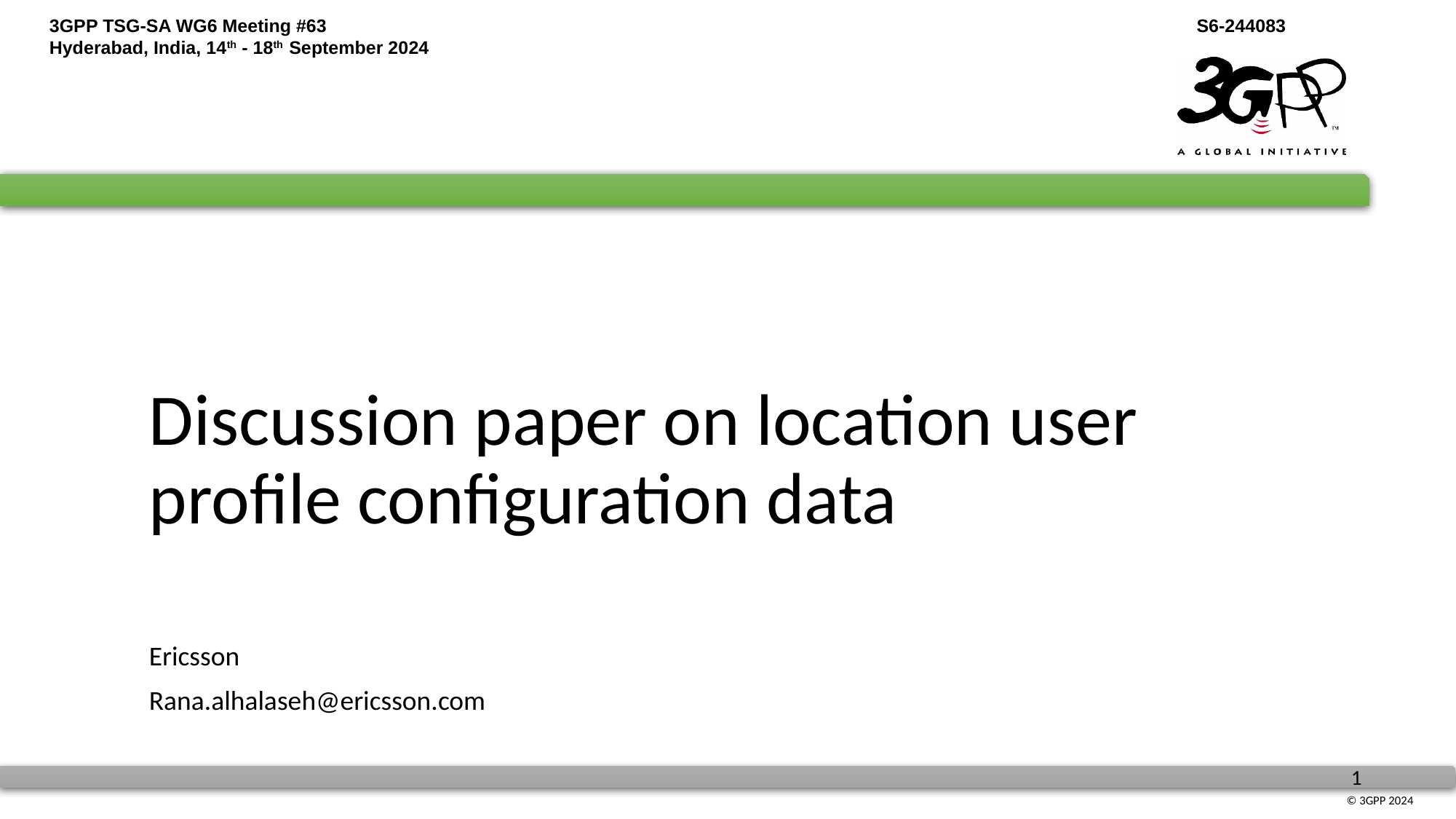

# Discussion paper on location user profile configuration data
Ericsson
Rana.alhalaseh@ericsson.com